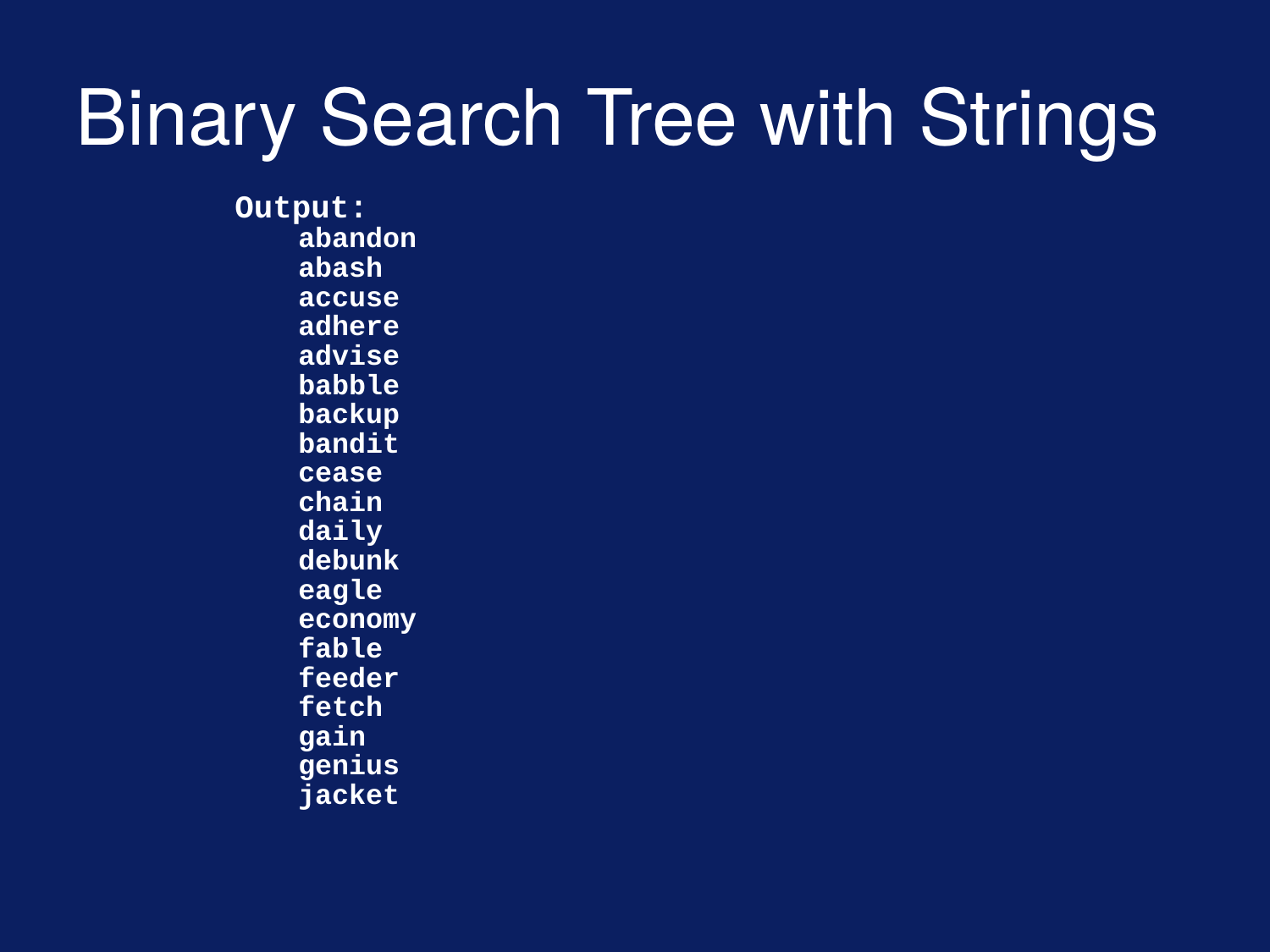

# Binary Search Tree with Strings
Output:
abandon
abash
accuse
adhere
advise
babble
backup
bandit
cease
chain
daily
debunk
eagle
economy
fable
feeder
fetch
gain
genius
jacket